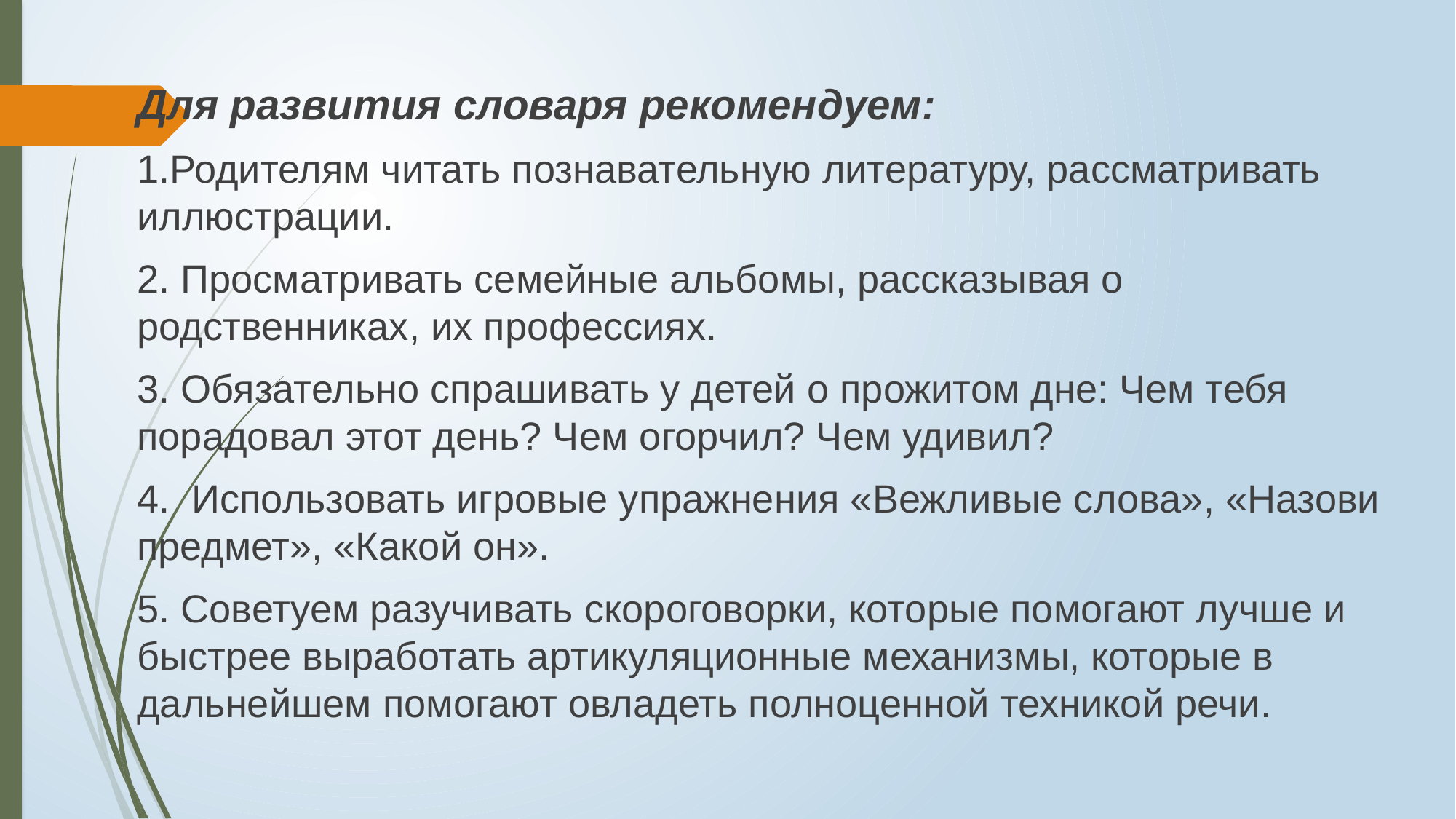

Для развития словаря рекомендуем:
1.Родителям читать познавательную литературу, рассматривать иллюстрации.
2. Просматривать семейные альбомы, рассказывая о родственниках, их профессиях.
3. Обязательно спрашивать у детей о прожитом дне: Чем тебя порадовал этот день? Чем огорчил? Чем удивил?
4.  Использовать игровые упражнения «Вежливые слова», «Назови предмет», «Какой он».
5. Советуем разучивать скороговорки, которые помогают лучше и быстрее выработать артикуляционные механизмы, которые в дальнейшем помогают овладеть полноценной техникой речи.